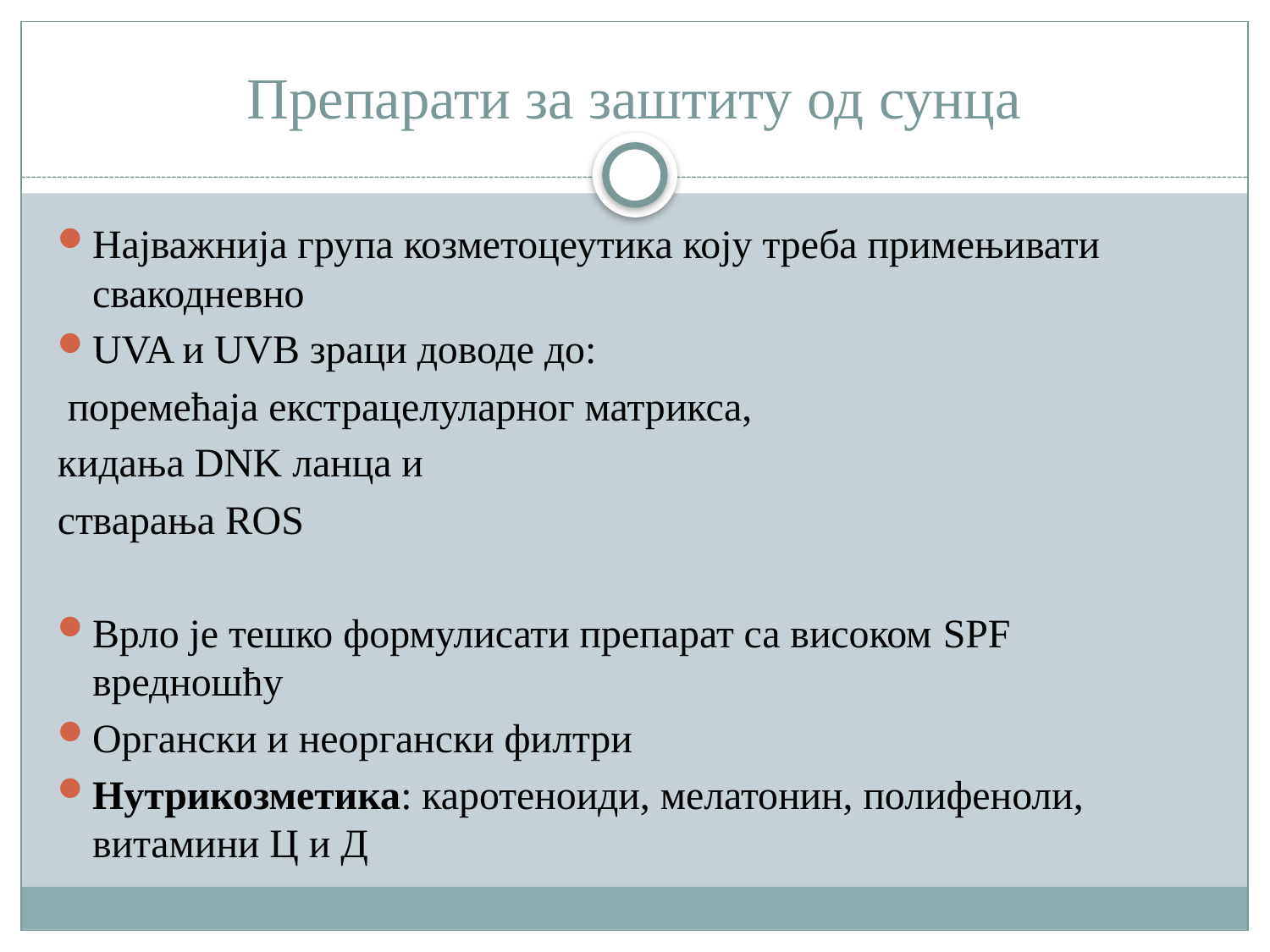

# Препарати за заштиту од сунца
Најважнија група козметоцеутика коју треба примењивати свакодневно
UVA и UVB зраци доводе до:
 поремећаја екстрацелуларног матрикса,
кидања DNK ланца и
стварања ROS

Врло је тешко формулисати препарат са високом SPF вредношћу
Органски и неоргански филтри
Нутрикозметика: каротеноиди, мелатонин, полифеноли, витамини Ц и Д